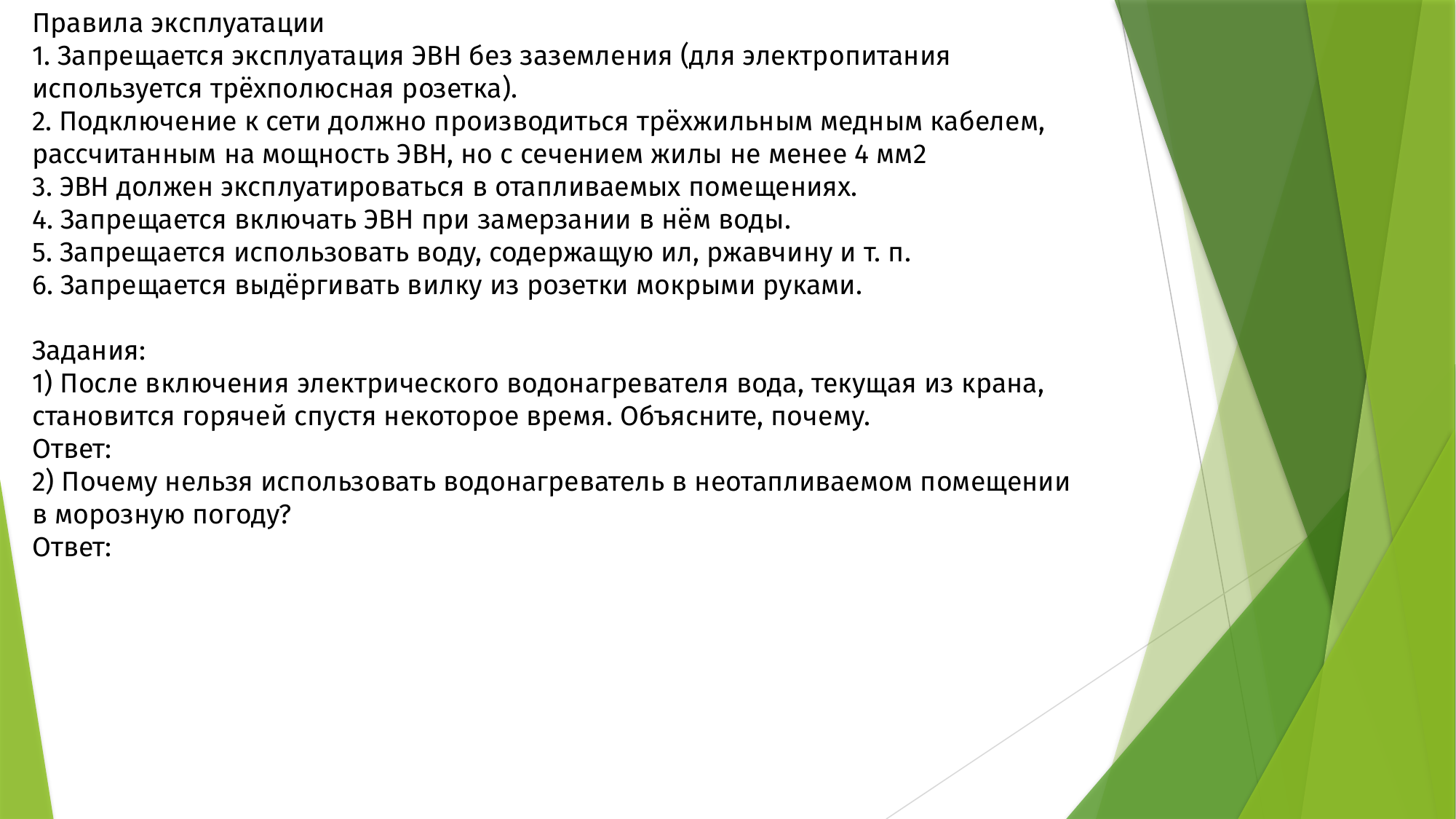

Правила эксплуатации
1. Запрещается эксплуатация ЭВН без заземления (для электропитания используется трёхполюсная розетка).
2. Подключение к сети должно производиться трёхжильным медным кабелем, рассчитанным на мощность ЭВН, но с сечением жилы не менее 4 мм2
3. ЭВН должен эксплуатироваться в отапливаемых помещениях.
4. Запрещается включать ЭВН при замерзании в нём воды.
5. Запрещается использовать воду, содержащую ил, ржавчину и т. п.
6. Запрещается выдёргивать вилку из розетки мокрыми руками.

Задания:
1) После включения электрического водонагревателя вода, текущая из крана, становится горячей спустя некоторое время. Объясните, почему.
Ответ:
2) Почему нельзя использовать водонагреватель в неотапливаемом помещении в морозную погоду?
Ответ: